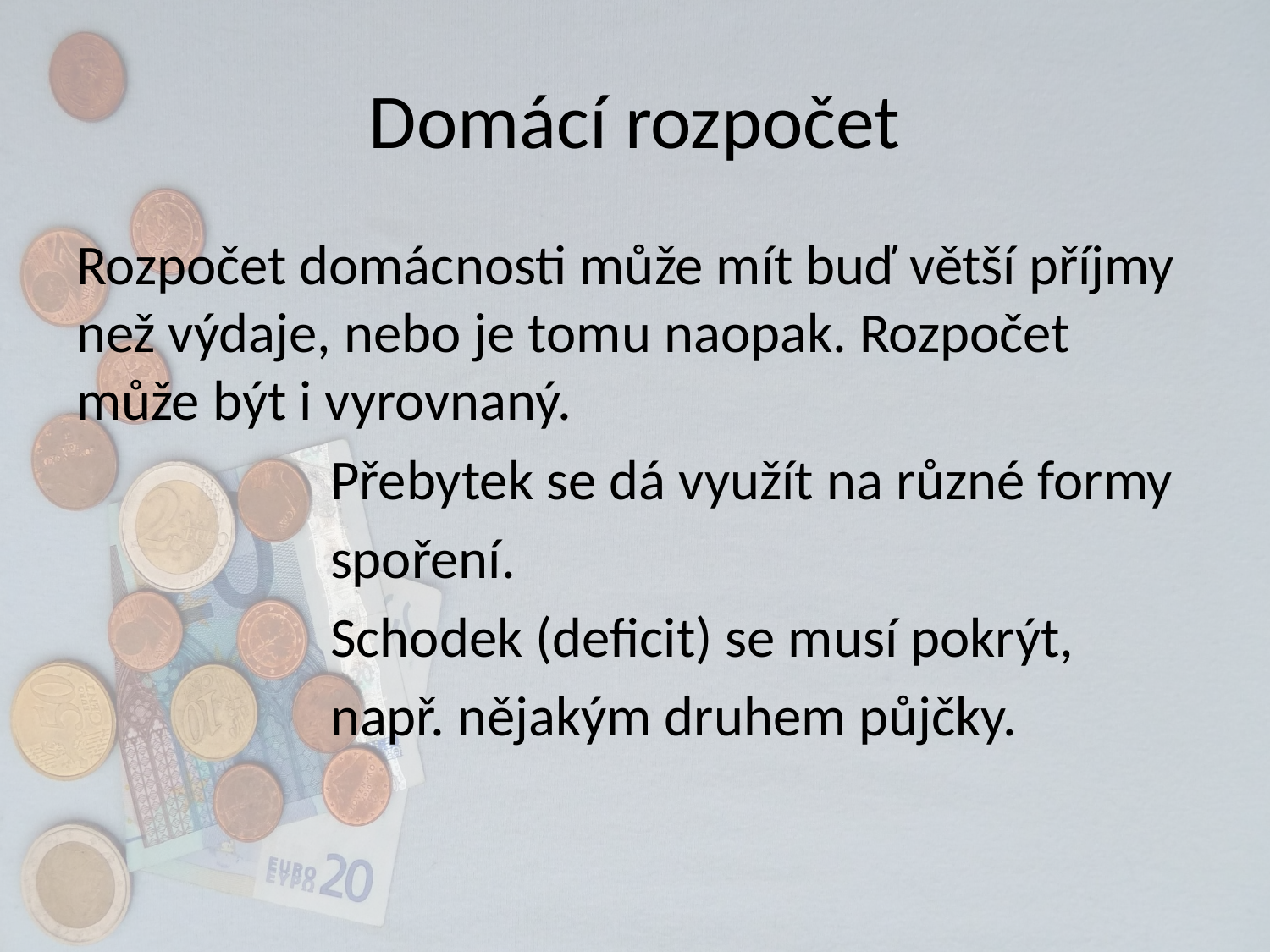

# Domácí rozpočet
Rozpočet domácnosti může mít buď větší příjmy než výdaje, nebo je tomu naopak. Rozpočet může být i vyrovnaný.
		Přebytek se dá využít na různé formy
		spoření.
		Schodek (deficit) se musí pokrýt,
		např. nějakým druhem půjčky.